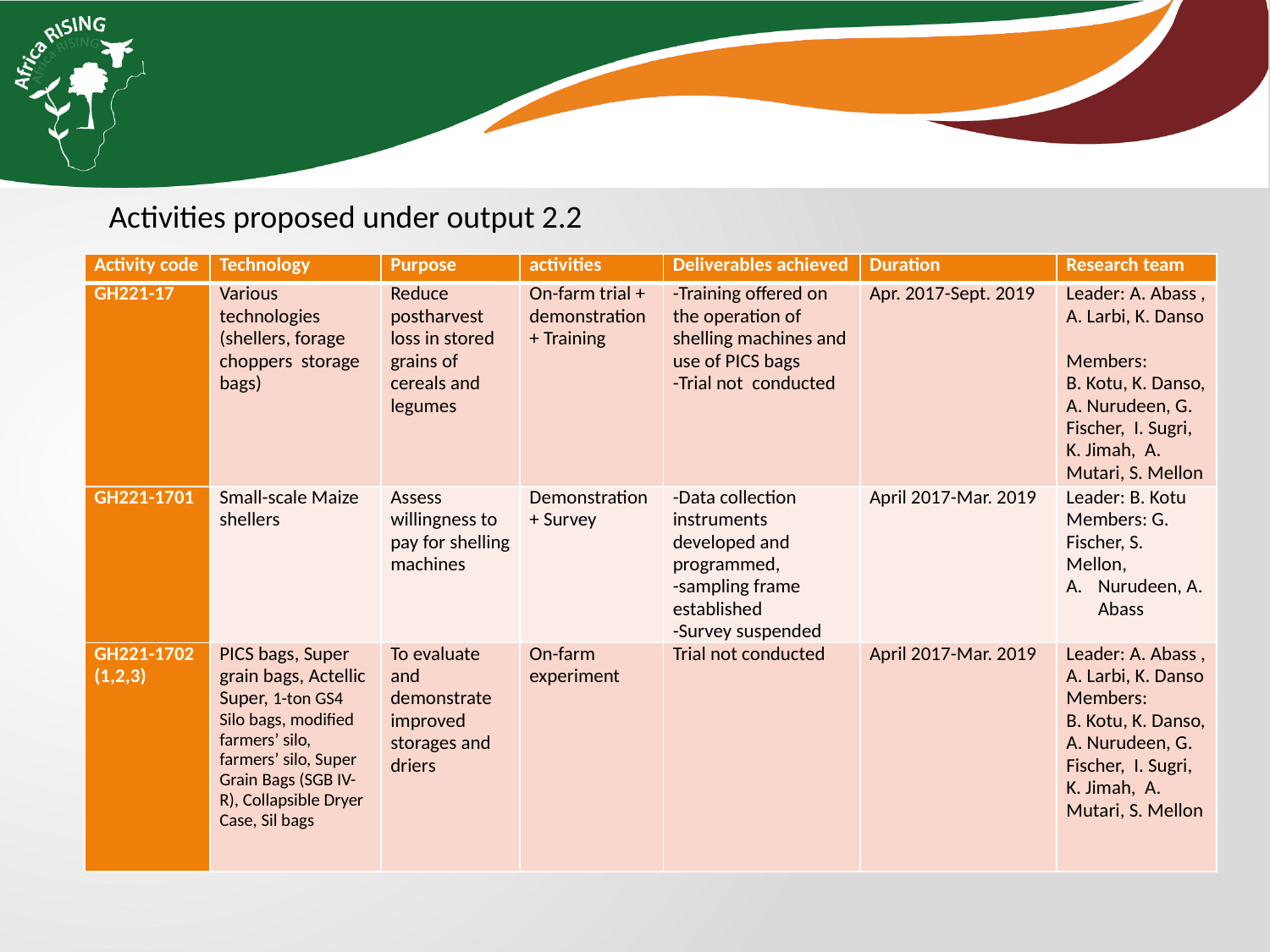

Activities proposed under output 2.2
| Activity code | Technology | Purpose | activities | Deliverables achieved | Duration | Research team |
| --- | --- | --- | --- | --- | --- | --- |
| GH221-17 | Various technologies (shellers, forage choppers storage bags) | Reduce postharvest loss in stored grains of cereals and legumes | On-farm trial + demonstration + Training | -Training offered on the operation of shelling machines and use of PICS bags -Trial not conducted | Apr. 2017-Sept. 2019 | Leader: A. Abass , A. Larbi, K. Danso Members: B. Kotu, K. Danso, A. Nurudeen, G. Fischer, I. Sugri, K. Jimah, A. Mutari, S. Mellon |
| GH221-1701 | Small-scale Maize shellers | Assess willingness to pay for shelling machines | Demonstration + Survey | -Data collection instruments developed and programmed, -sampling frame established -Survey suspended | April 2017-Mar. 2019 | Leader: B. Kotu Members: G. Fischer, S. Mellon, Nurudeen, A. Abass |
| GH221-1702 (1,2,3) | PICS bags, Super grain bags, Actellic Super, 1-ton GS4 Silo bags, modified farmers’ silo, farmers’ silo, Super Grain Bags (SGB IV-R), Collapsible Dryer Case, Sil bags | To evaluate and demonstrate improved storages and driers | On-farm experiment | Trial not conducted | April 2017-Mar. 2019 | Leader: A. Abass , A. Larbi, K. Danso Members: B. Kotu, K. Danso, A. Nurudeen, G. Fischer, I. Sugri, K. Jimah, A. Mutari, S. Mellon |